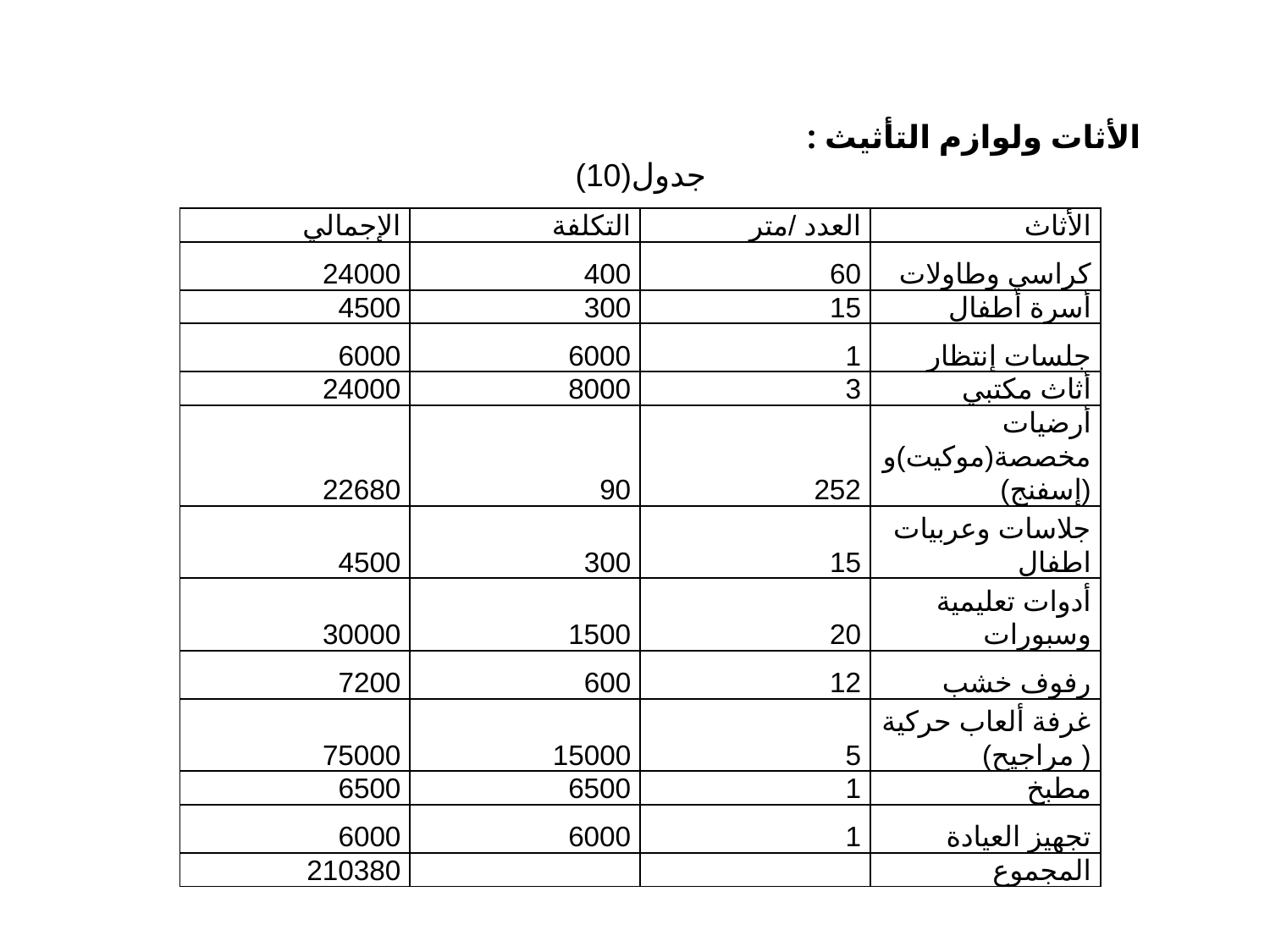

الأثات ولوازم التأثيث :
جدول(10)
| الإجمالي | التكلفة | العدد /متر | الأثاث |
| --- | --- | --- | --- |
| 24000 | 400 | 60 | كراسي وطاولات |
| 4500 | 300 | 15 | أسرة أطفال |
| 6000 | 6000 | 1 | جلسات إنتظار |
| 24000 | 8000 | 3 | أثاث مكتبي |
| 22680 | 90 | 252 | أرضيات مخصصة(موكيت)و(إسفنج) |
| 4500 | 300 | 15 | جلاسات وعربيات اطفال |
| 30000 | 1500 | 20 | أدوات تعليمية وسبورات |
| 7200 | 600 | 12 | رفوف خشب |
| 75000 | 15000 | 5 | غرفة ألعاب حركية ( مراجيح) |
| 6500 | 6500 | 1 | مطبخ |
| 6000 | 6000 | 1 | تجهيز العيادة |
| 210380 |  |  | المجموع |